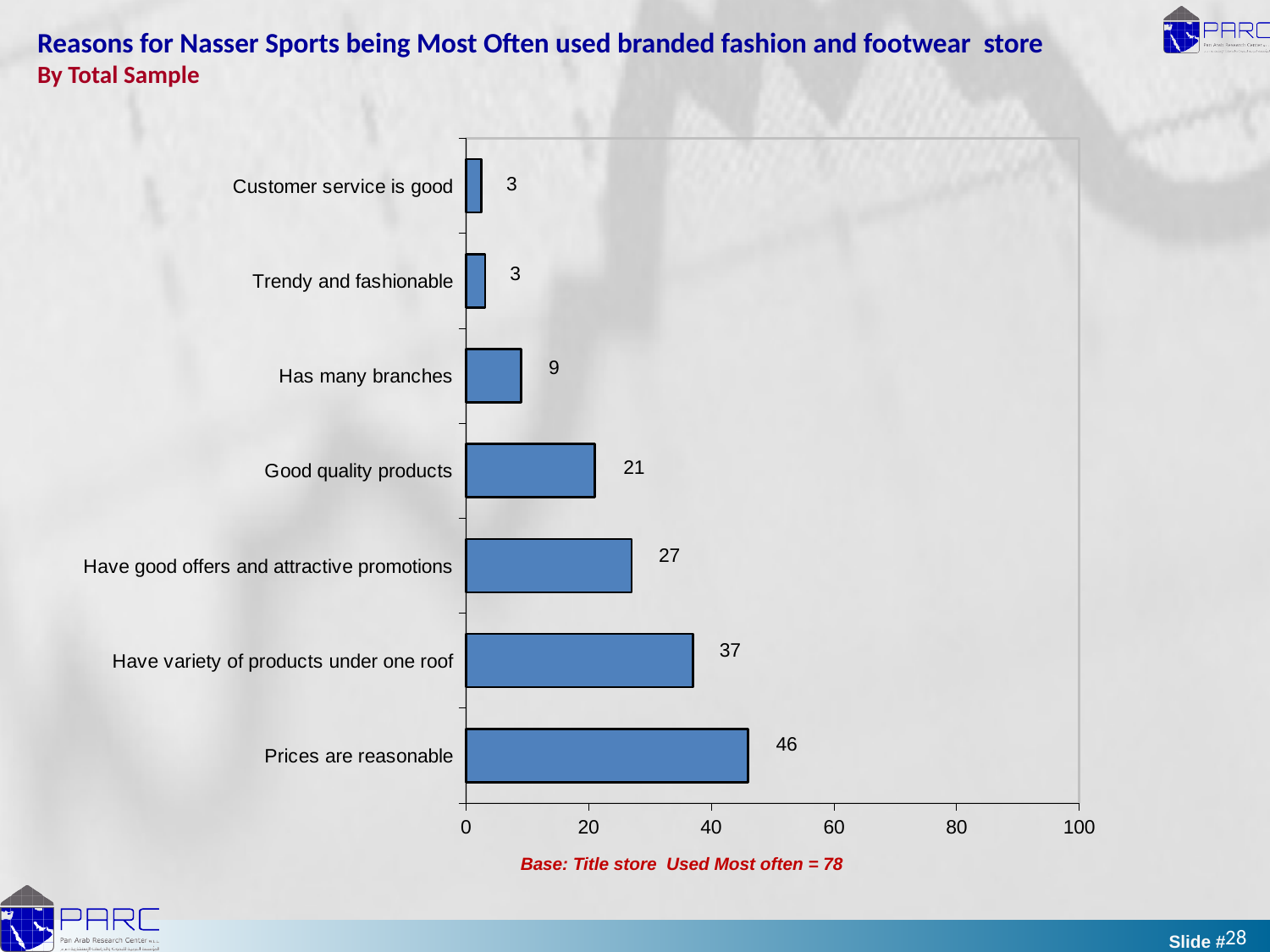

Reasons for Nasser Sports being Most Often used branded fashion and footwear  store
By Total Sample

### Chart

| Category | #REF! |
|---|---|
| Prices are reasonable | 46.0 |
| Have variety of products under one roof | 37.0 |
| Have good offers and attractive promotions | 27.0 |
| Good quality products | 21.0 |
| Has many branches | 9.0 |
| Trendy and fashionable | 3.1 |
| Customer service is good | 2.5 |
Base: Title store  Used Most often = 78
28